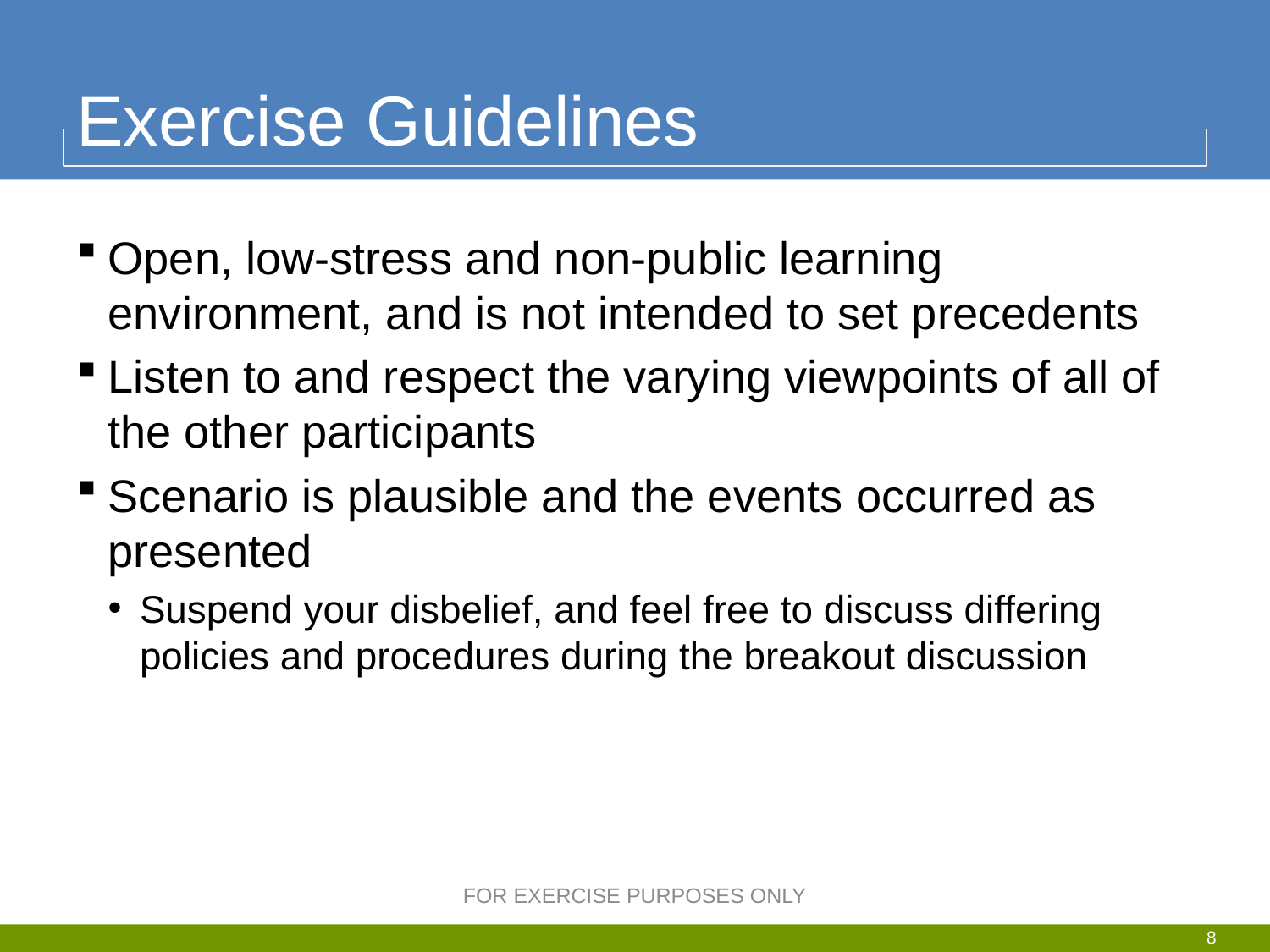

# Exercise Guidelines
Open, low-stress and non-public learning environment, and is not intended to set precedents
Listen to and respect the varying viewpoints of all of the other participants
Scenario is plausible and the events occurred as presented
Suspend your disbelief, and feel free to discuss differing policies and procedures during the breakout discussion
FOR EXERCISE PURPOSES ONLY